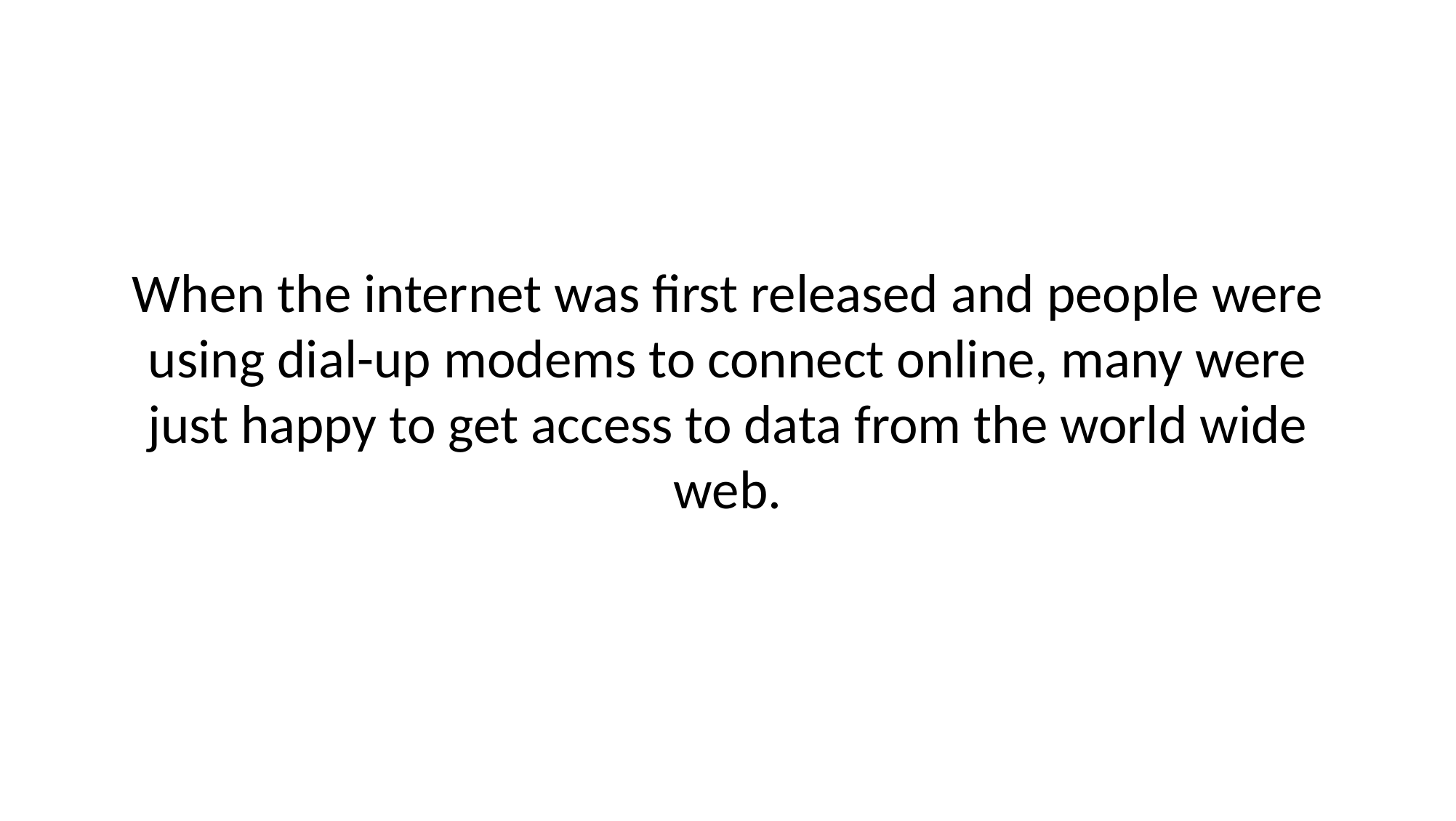

# When the internet was first released and people were using dial-up modems to connect online, many were just happy to get access to data from the world wide web.